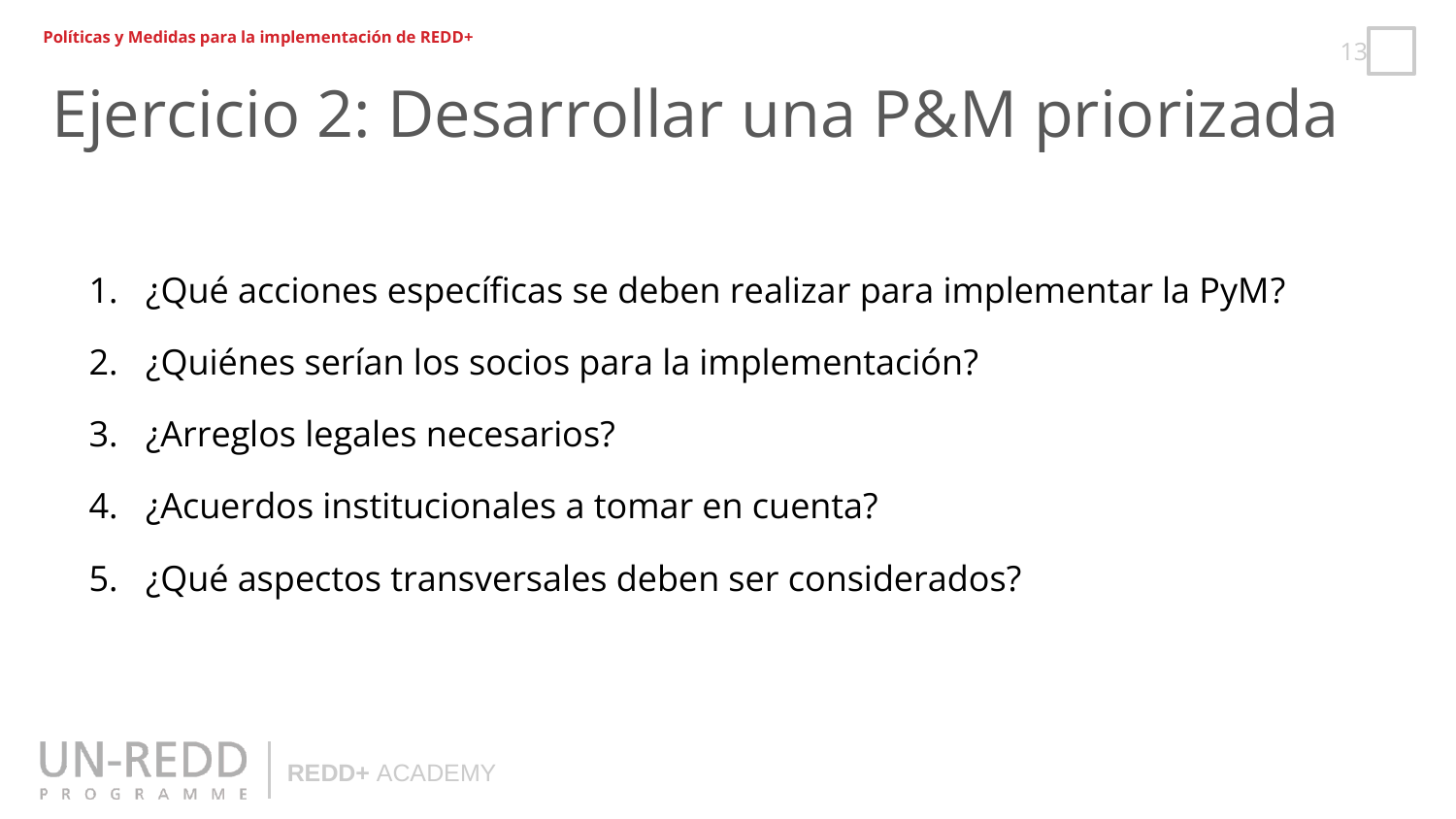

Políticas y Medidas para la implementación de REDD+
Ejercicio 2: Desarrollar una P&M priorizada

¿Qué acciones específicas se deben realizar para implementar la PyM?
¿Quiénes serían los socios para la implementación?
¿Arreglos legales necesarios?
¿Acuerdos institucionales a tomar en cuenta?
¿Qué aspectos transversales deben ser considerados?